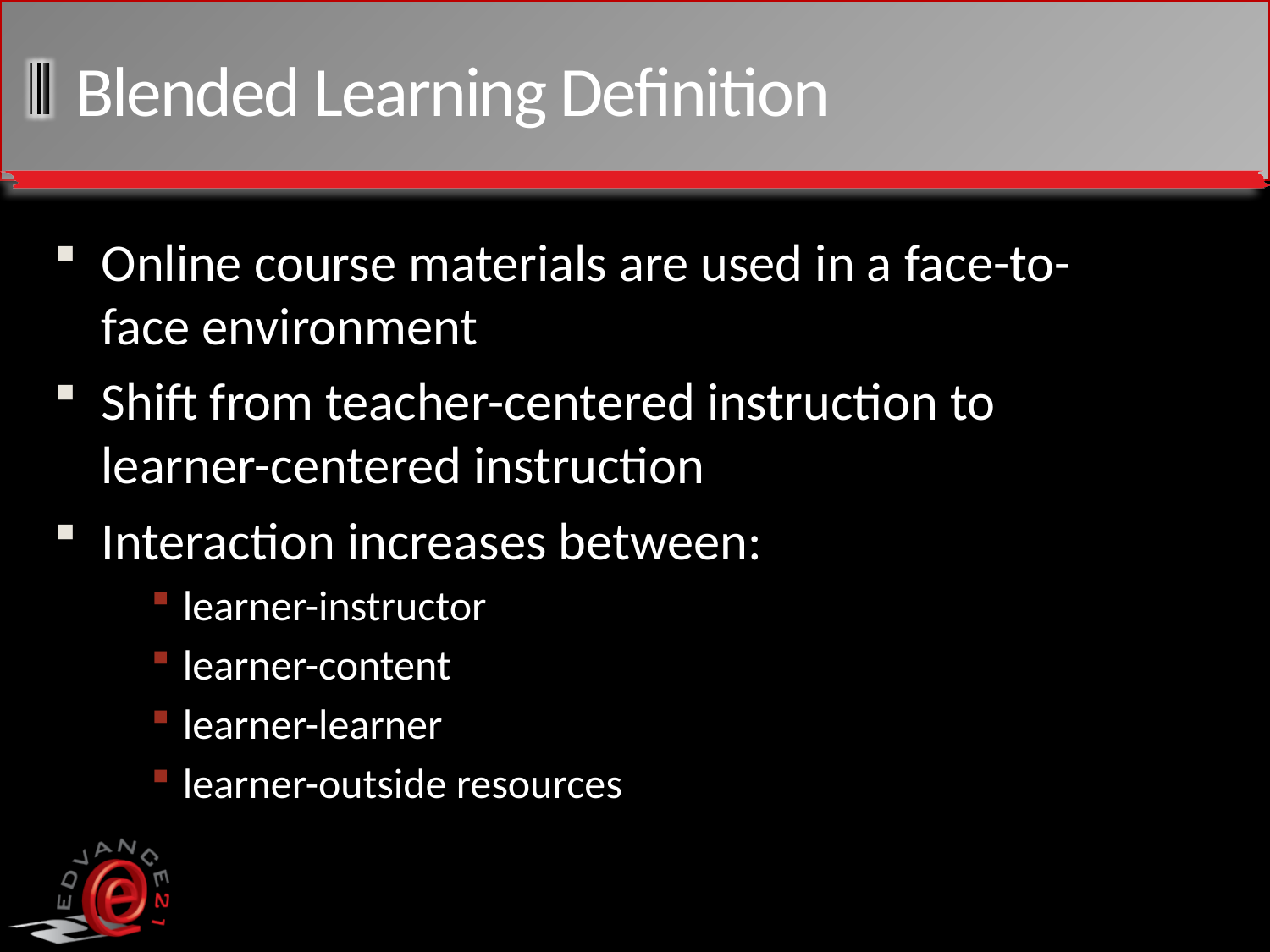

# Blended Learning Definition
Online course materials are used in a face-to-face environment
Shift from teacher-centered instruction to learner-centered instruction
Interaction increases between:
learner-instructor
learner-content
learner-learner
learner-outside resources